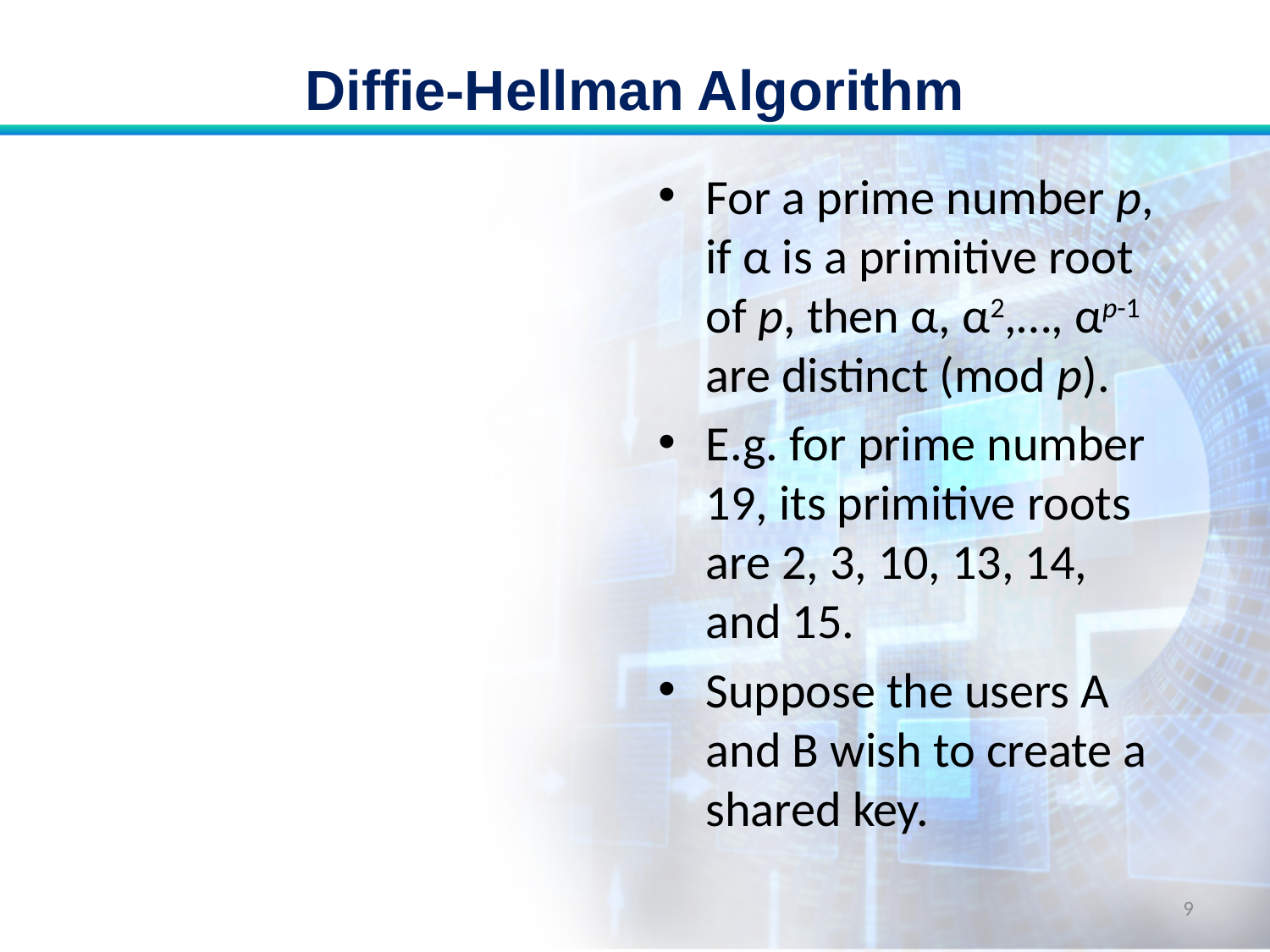

# Diffie-Hellman Algorithm
For a prime number p, if α is a primitive root of p, then α, α2,…, αp-1 are distinct (mod p).
E.g. for prime number 19, its primitive roots are 2, 3, 10, 13, 14, and 15.
Suppose the users A and B wish to create a shared key.
9